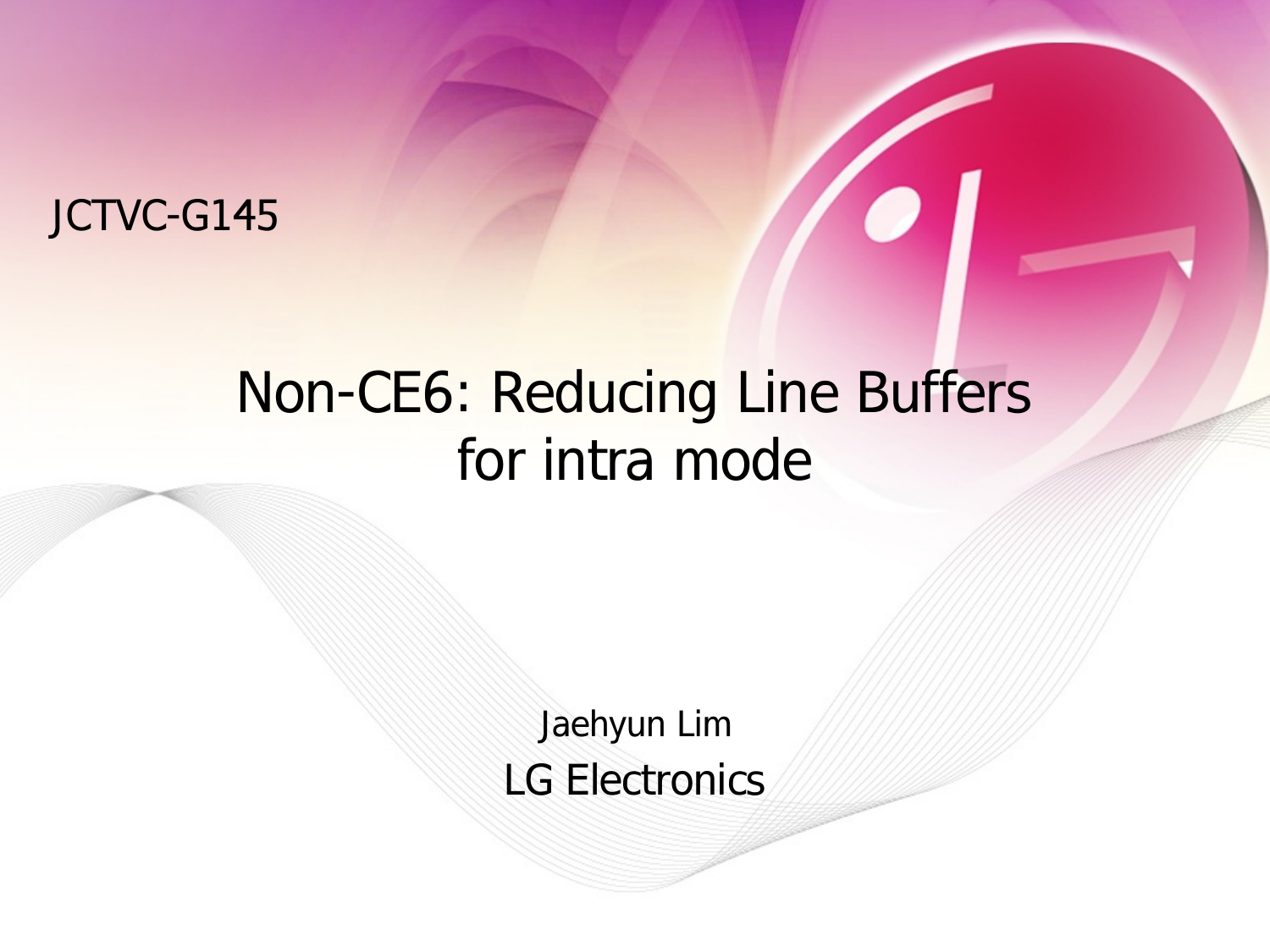

JCTVC-G145
# Non-CE6: Reducing Line Buffers for intra mode
Jaehyun Lim
LG Electronics